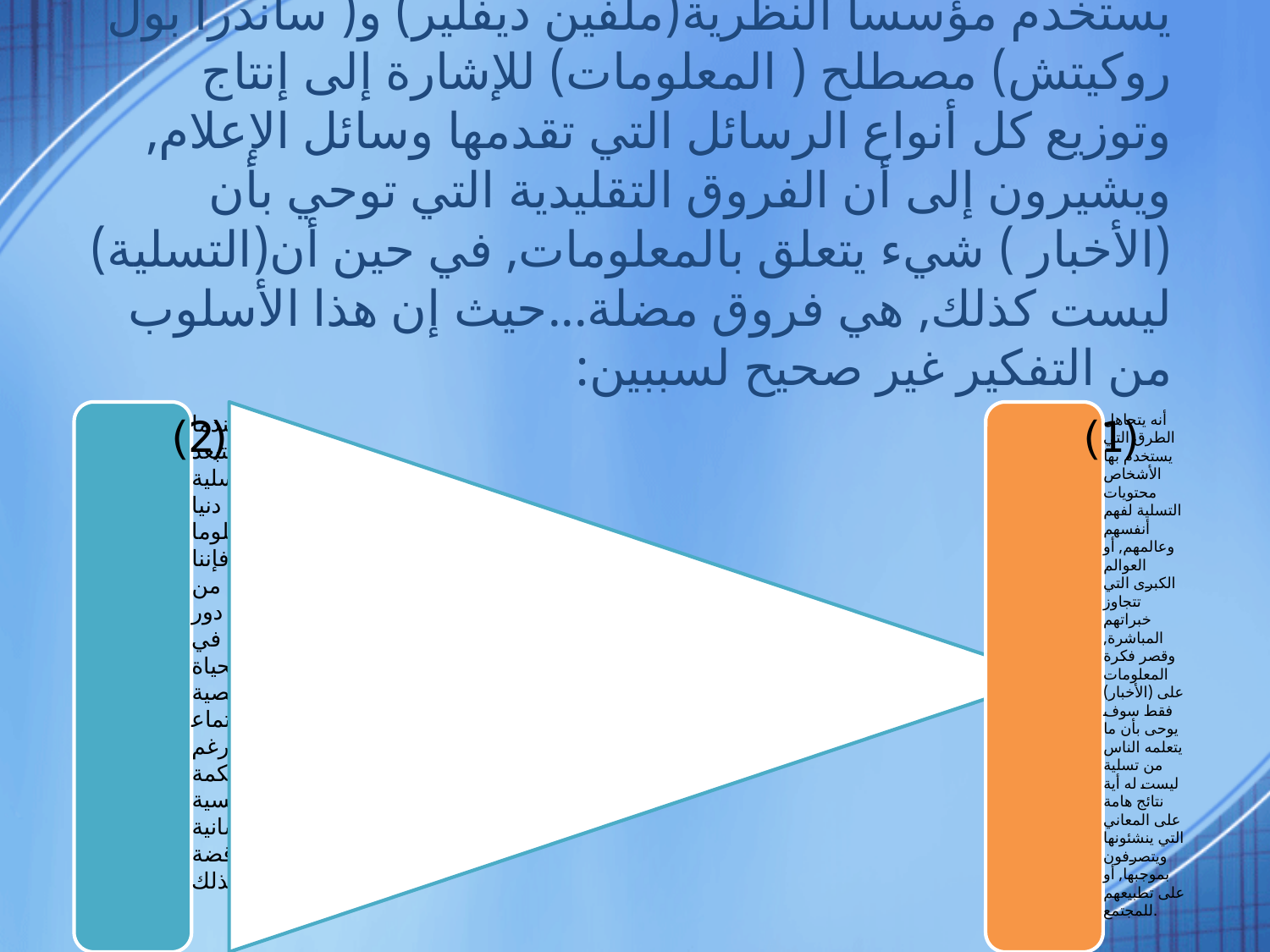

# يستخدم مؤسسا النظرية(ملفين ديفلير) و( ساندرا بول روكيتش) مصطلح ( المعلومات) للإشارة إلى إنتاج وتوزيع كل أنواع الرسائل التي تقدمها وسائل الإعلام, ويشيرون إلى أن الفروق التقليدية التي توحي بأن (الأخبار ) شيء يتعلق بالمعلومات, في حين أن(التسلية) ليست كذلك, هي فروق مضلة...حيث إن هذا الأسلوب من التفكير غير صحيح لسببين: